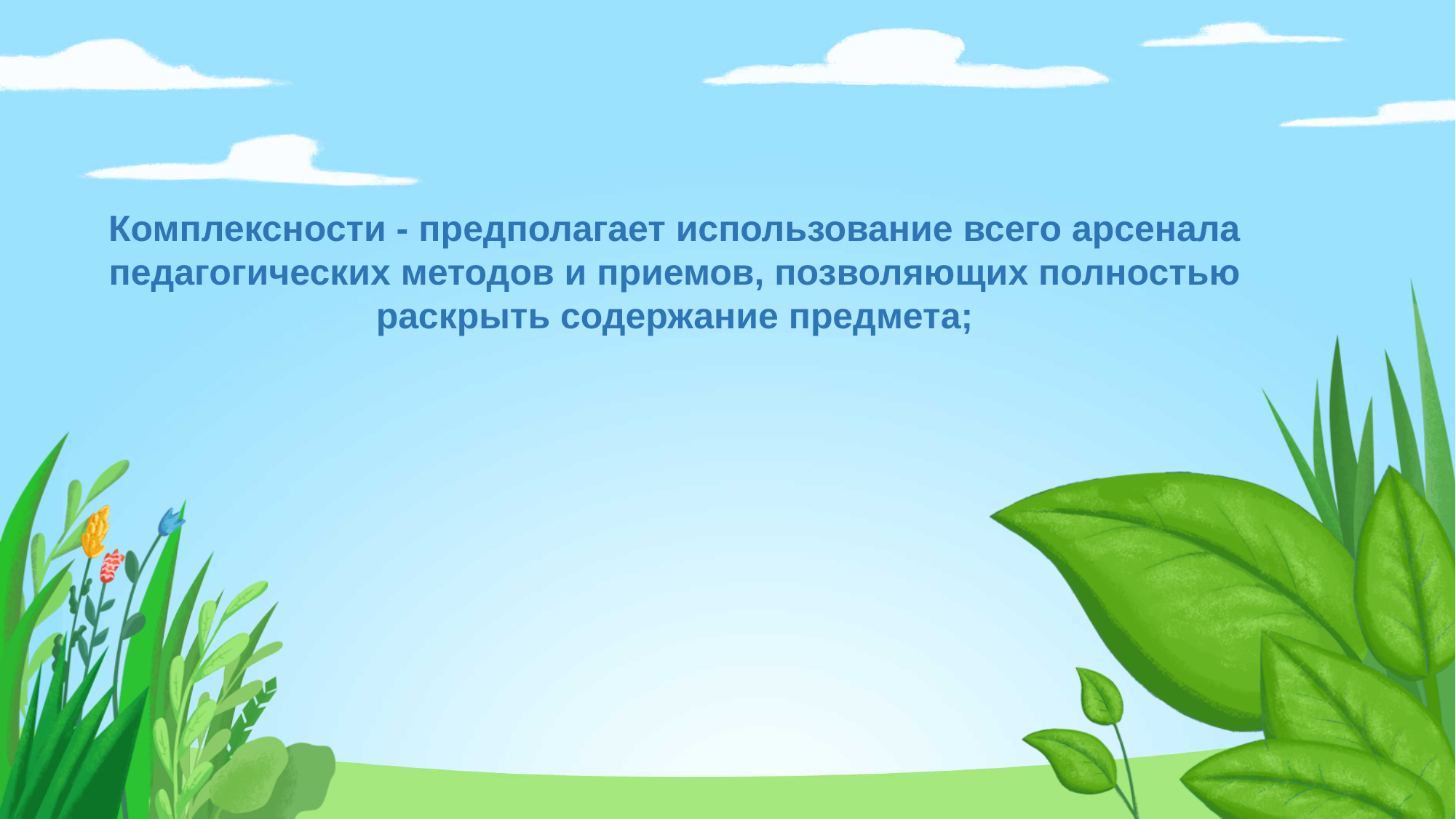

Комплексности - предполагает использование всего арсенала педагогических методов и приемов, позволяющих полностью раскрыть содержание предмета;